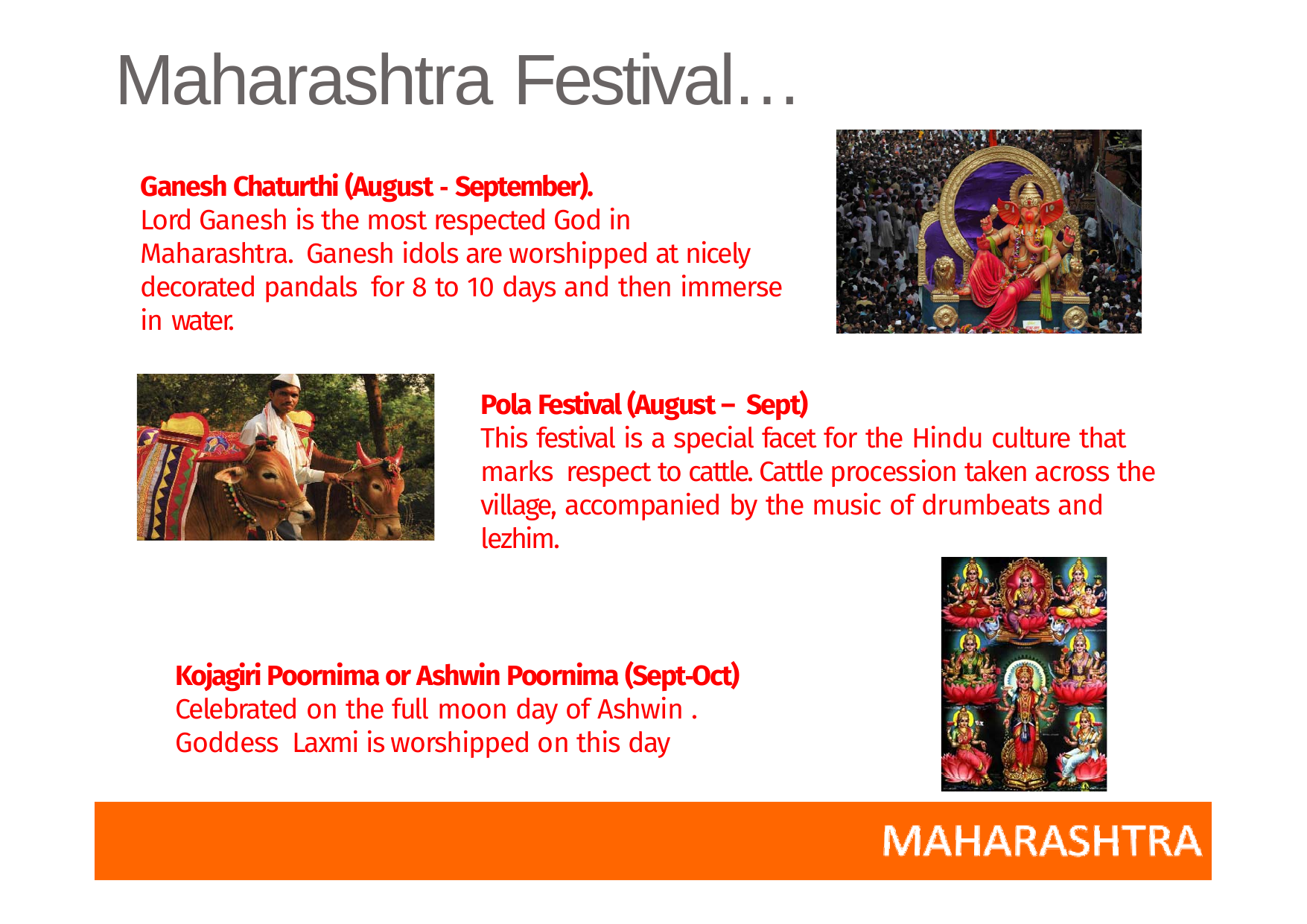

# Maharashtra Festival…

Ganesh Chaturthi (August ‐ September).
Lord Ganesh is the most respected God in Maharashtra.  Ganesh idols are worshipped at nicely decorated pandals  for 8 to 10 days and then immerse in water.

Pola Festival (August – Sept)
This festival is a special facet for the Hindu culture that marks  respect to cattle. Cattle procession taken across the
village, accompanied by the music of drumbeats and lezhim.

Kojagiri Poornima or Ashwin Poornima (Sept‐Oct)  Celebrated on the full moon day of Ashwin . Goddess  Laxmi is worshipped on this day

Dainik Bhaskar Group